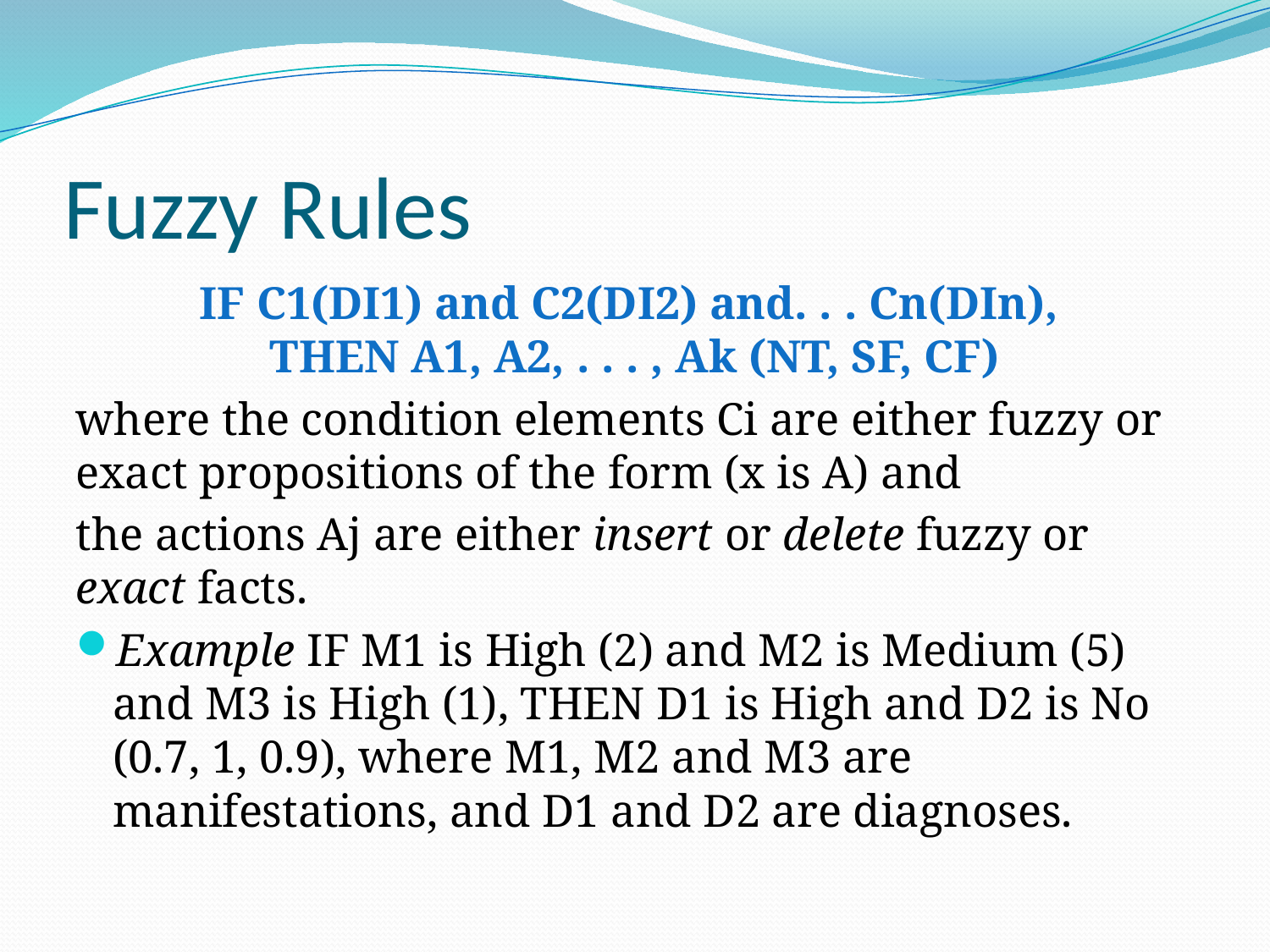

# Fuzzy Rules
IF C1(DI1) and C2(DI2) and. . . Cn(DIn),
THEN A1, A2, . . . , Ak (NT, SF, CF)
where the condition elements Ci are either fuzzy or exact propositions of the form (x is A) and
the actions Aj are either insert or delete fuzzy or exact facts.
Example IF M1 is High (2) and M2 is Medium (5) and M3 is High (1), THEN D1 is High and D2 is No
(0.7, 1, 0.9), where M1, M2 and M3 are manifestations, and D1 and D2 are diagnoses.